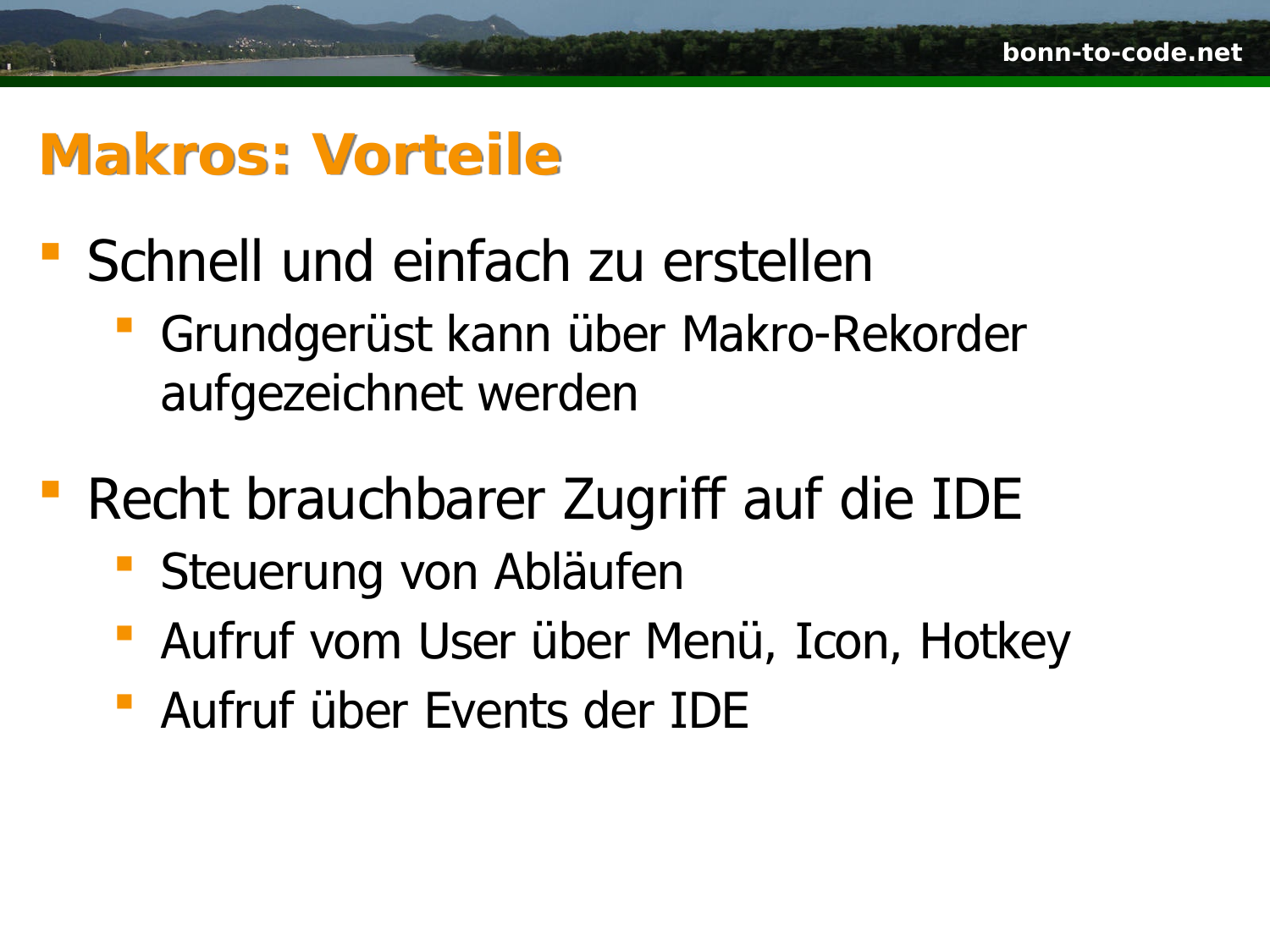

# Makros: Vorteile
Schnell und einfach zu erstellen
Grundgerüst kann über Makro-Rekorder aufgezeichnet werden
Recht brauchbarer Zugriff auf die IDE
Steuerung von Abläufen
Aufruf vom User über Menü, Icon, Hotkey
Aufruf über Events der IDE